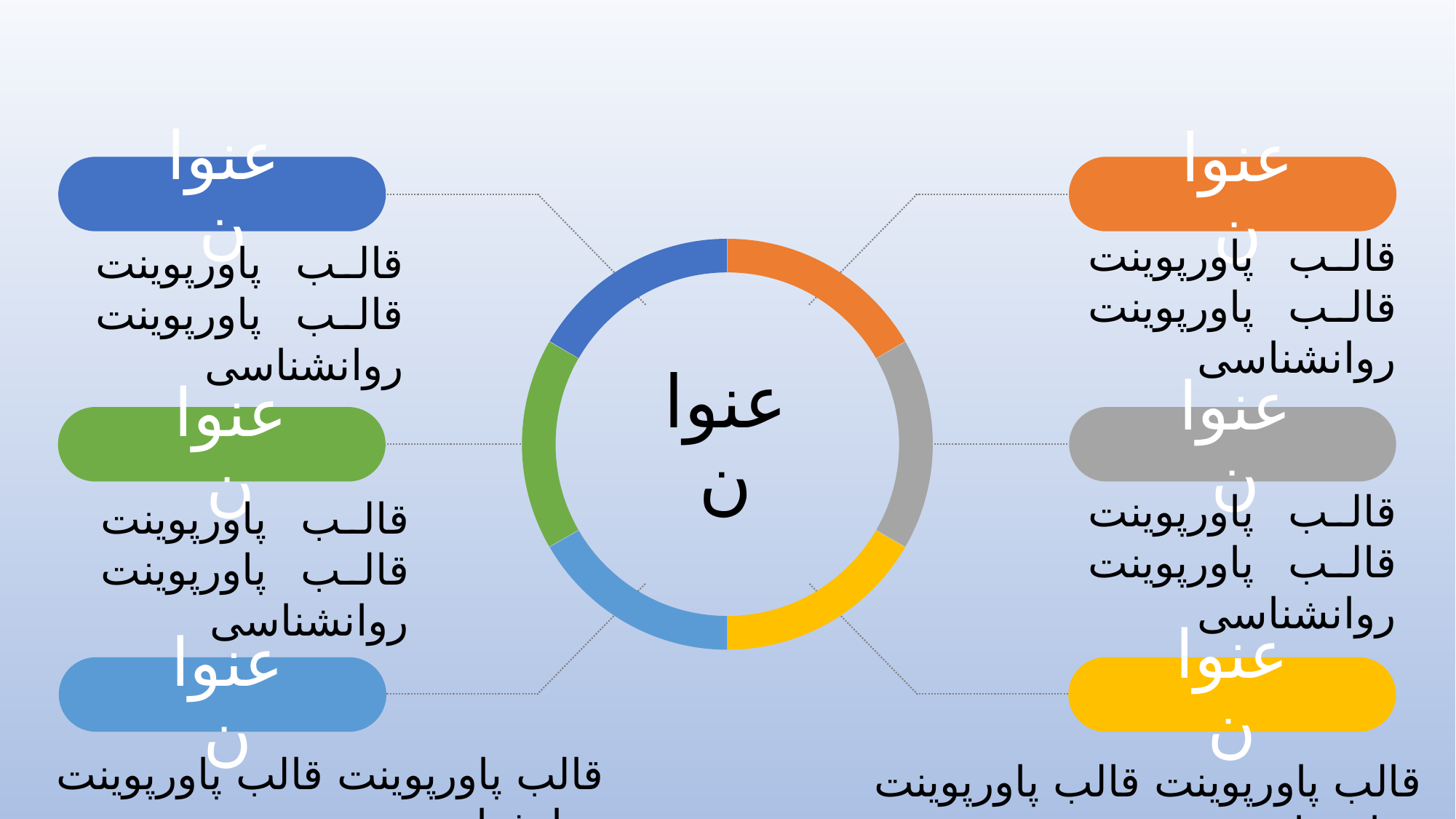

عنوان
عنوان

قالب پاورپوينت قالب پاورپوینت روانشناسی
قالب پاورپوينت قالب پاورپوینت روانشناسی

عنوان
عنوان

عنوان
قالب پاورپوينت قالب پاورپوینت روانشناسی
قالب پاورپوينت قالب پاورپوینت روانشناسی

عنوان

عنوان

قالب پاورپوينت قالب پاورپوینت روانشناسی
قالب پاورپوينت قالب پاورپوینت روانشناسی